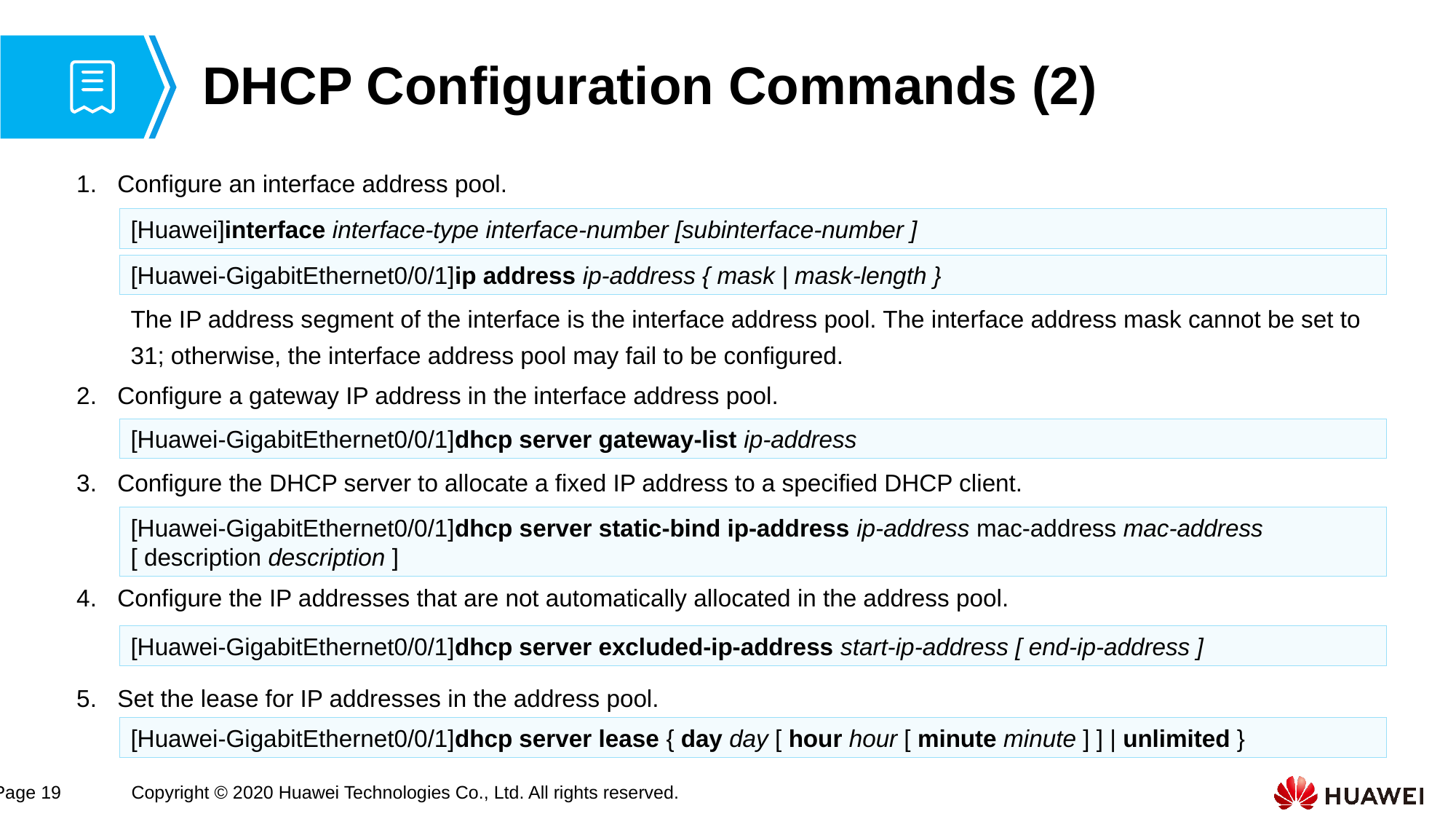

# DHCP Configuration Commands (2)
Configure an interface address pool.
[Huawei]interface interface-type interface-number [subinterface-number ]
[Huawei-GigabitEthernet0/0/1]ip address ip-address { mask | mask-length }
The IP address segment of the interface is the interface address pool. The interface address mask cannot be set to 31; otherwise, the interface address pool may fail to be configured.
Configure a gateway IP address in the interface address pool.
[Huawei-GigabitEthernet0/0/1]dhcp server gateway-list ip-address
Configure the DHCP server to allocate a fixed IP address to a specified DHCP client.
[Huawei-GigabitEthernet0/0/1]dhcp server static-bind ip-address ip-address mac-address mac-address [ description description ]
Configure the IP addresses that are not automatically allocated in the address pool.
[Huawei-GigabitEthernet0/0/1]dhcp server excluded-ip-address start-ip-address [ end-ip-address ]
Set the lease for IP addresses in the address pool.
[Huawei-GigabitEthernet0/0/1]dhcp server lease { day day [ hour hour [ minute minute ] ] | unlimited }